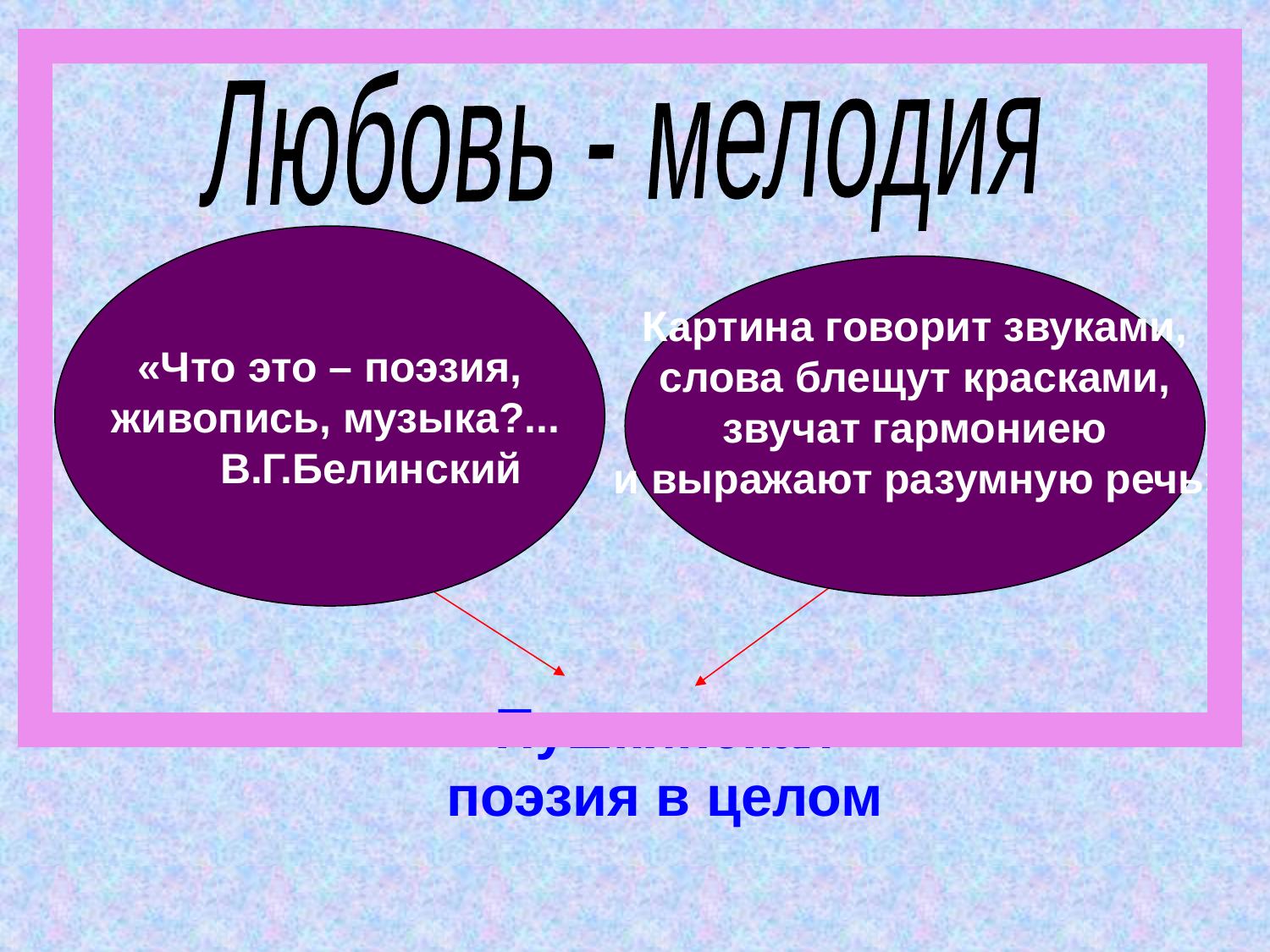

Любовь - мелодия

«Что это – поэзия,
 живопись, музыка?...
       В.Г.Белинский
Картина говорит звуками,
 слова блещут красками,
звучат гармониею
 и выражают разумную речь»

Пушкинская поэзия в целом